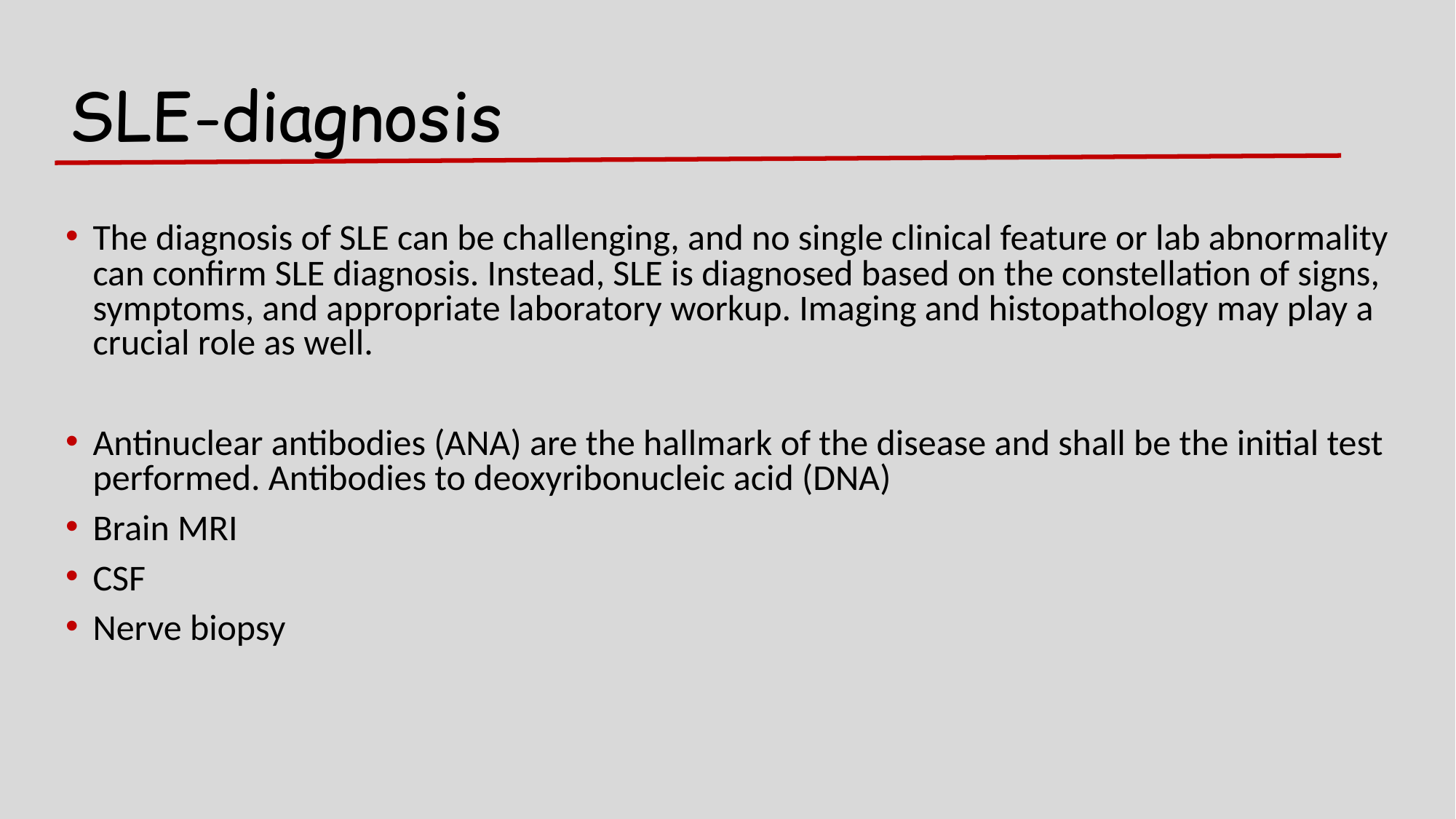

# SLE-diagnosis
The diagnosis of SLE can be challenging, and no single clinical feature or lab abnormality can confirm SLE diagnosis. Instead, SLE is diagnosed based on the constellation of signs, symptoms, and appropriate laboratory workup. Imaging and histopathology may play a crucial role as well.

Antinuclear antibodies (ANA) are the hallmark of the disease and shall be the initial test performed. Antibodies to deoxyribonucleic acid (DNA)
Brain MRI
CSF
Nerve biopsy